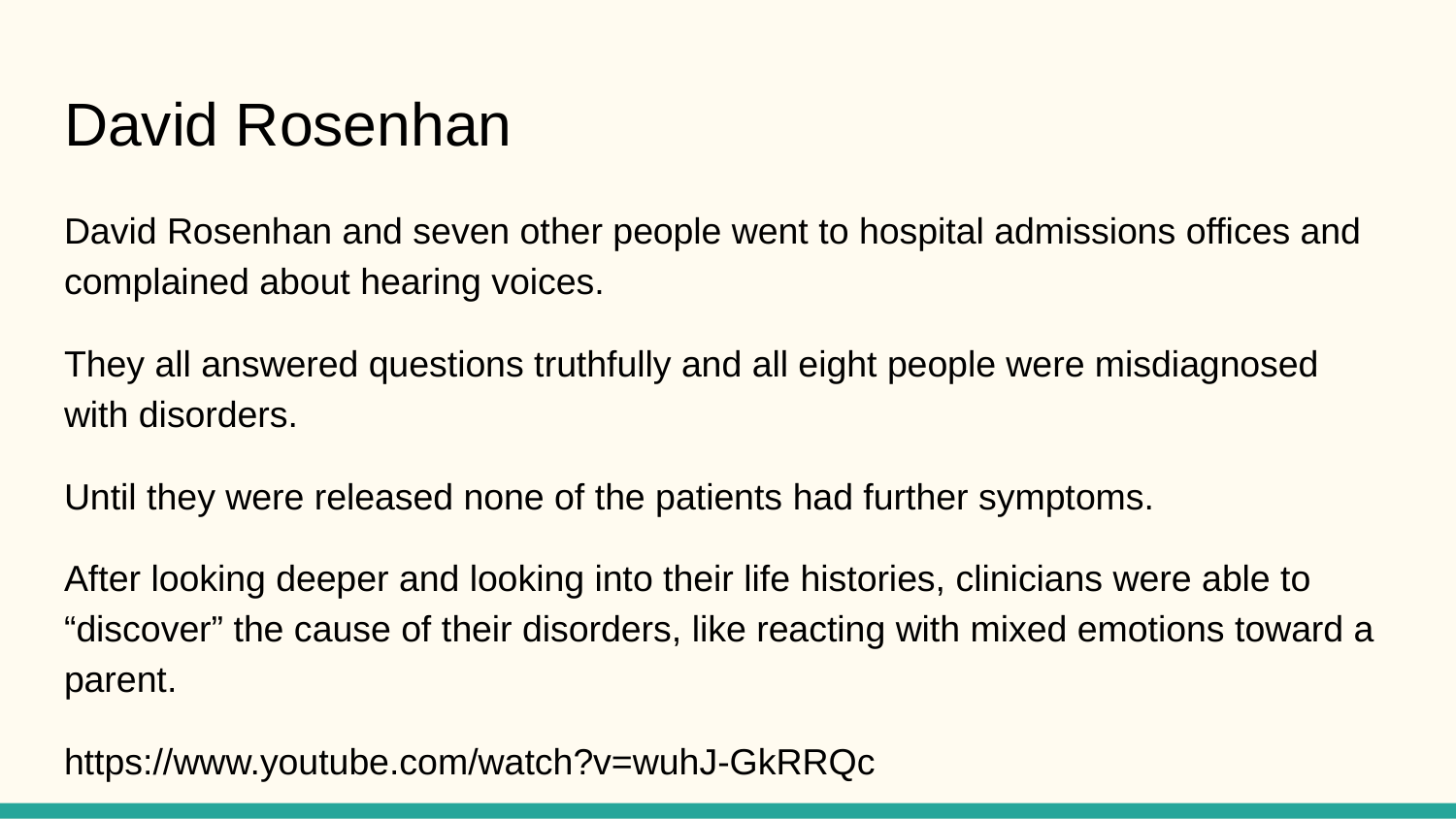

# David Rosenhan
David Rosenhan and seven other people went to hospital admissions offices and complained about hearing voices.
They all answered questions truthfully and all eight people were misdiagnosed with disorders.
Until they were released none of the patients had further symptoms.
After looking deeper and looking into their life histories, clinicians were able to “discover” the cause of their disorders, like reacting with mixed emotions toward a parent.
https://www.youtube.com/watch?v=wuhJ-GkRRQc